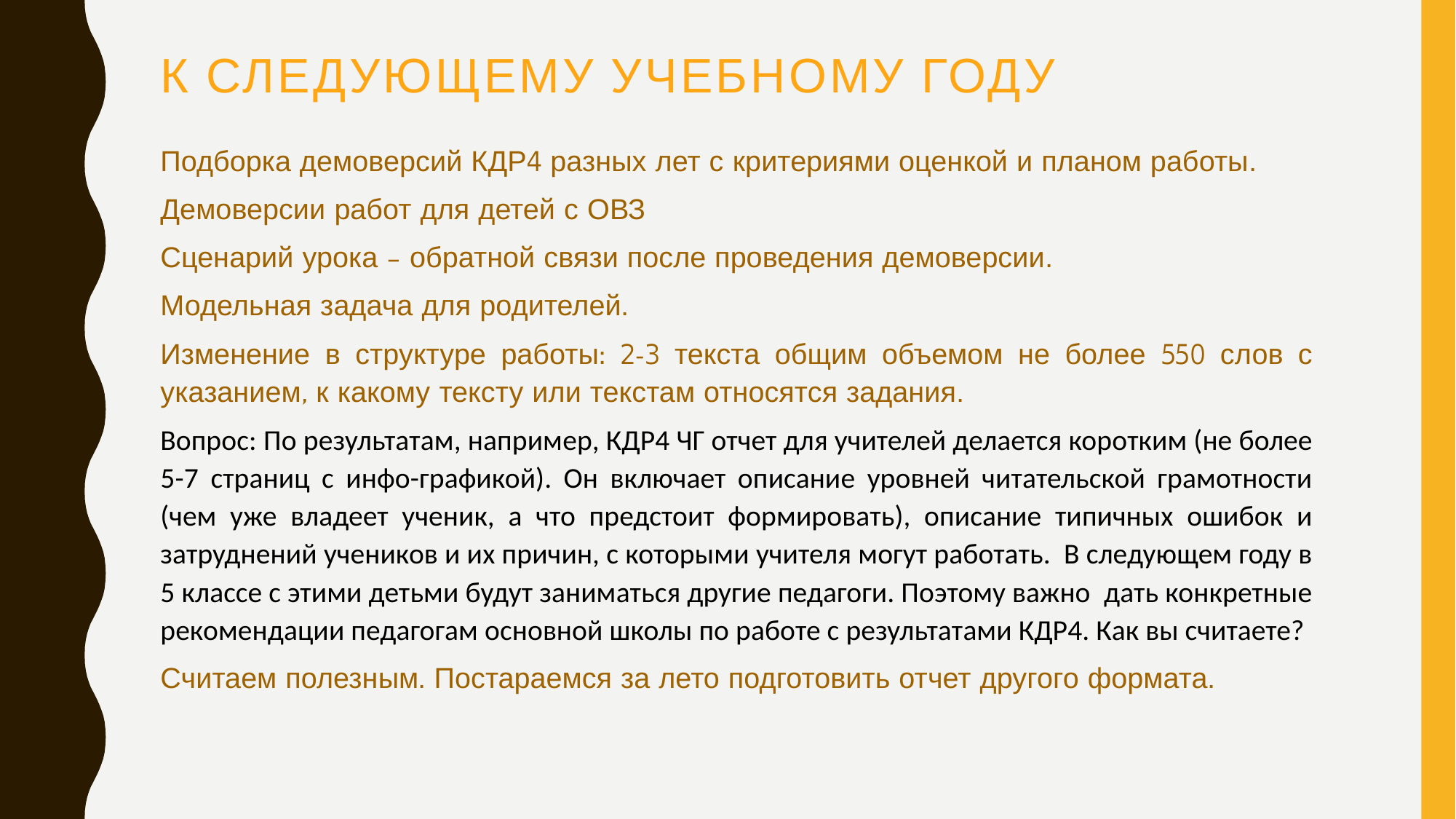

# К следующему учебному году
Подборка демоверсий КДР4 разных лет с критериями оценкой и планом работы.
Демоверсии работ для детей с ОВЗ
Сценарий урока – обратной связи после проведения демоверсии.
Модельная задача для родителей.
Изменение в структуре работы: 2-3 текста общим объемом не более 550 слов с указанием, к какому тексту или текстам относятся задания.
Вопрос: По результатам, например, КДР4 ЧГ отчет для учителей делается коротким (не более 5-7 страниц с инфо-графикой). Он включает описание уровней читательской грамотности (чем уже владеет ученик, а что предстоит формировать), описание типичных ошибок и затруднений учеников и их причин, с которыми учителя могут работать.  В следующем году в 5 классе с этими детьми будут заниматься другие педагоги. Поэтому важно  дать конкретные рекомендации педагогам основной школы по работе с результатами КДР4. Как вы считаете?
Считаем полезным. Постараемся за лето подготовить отчет другого формата.